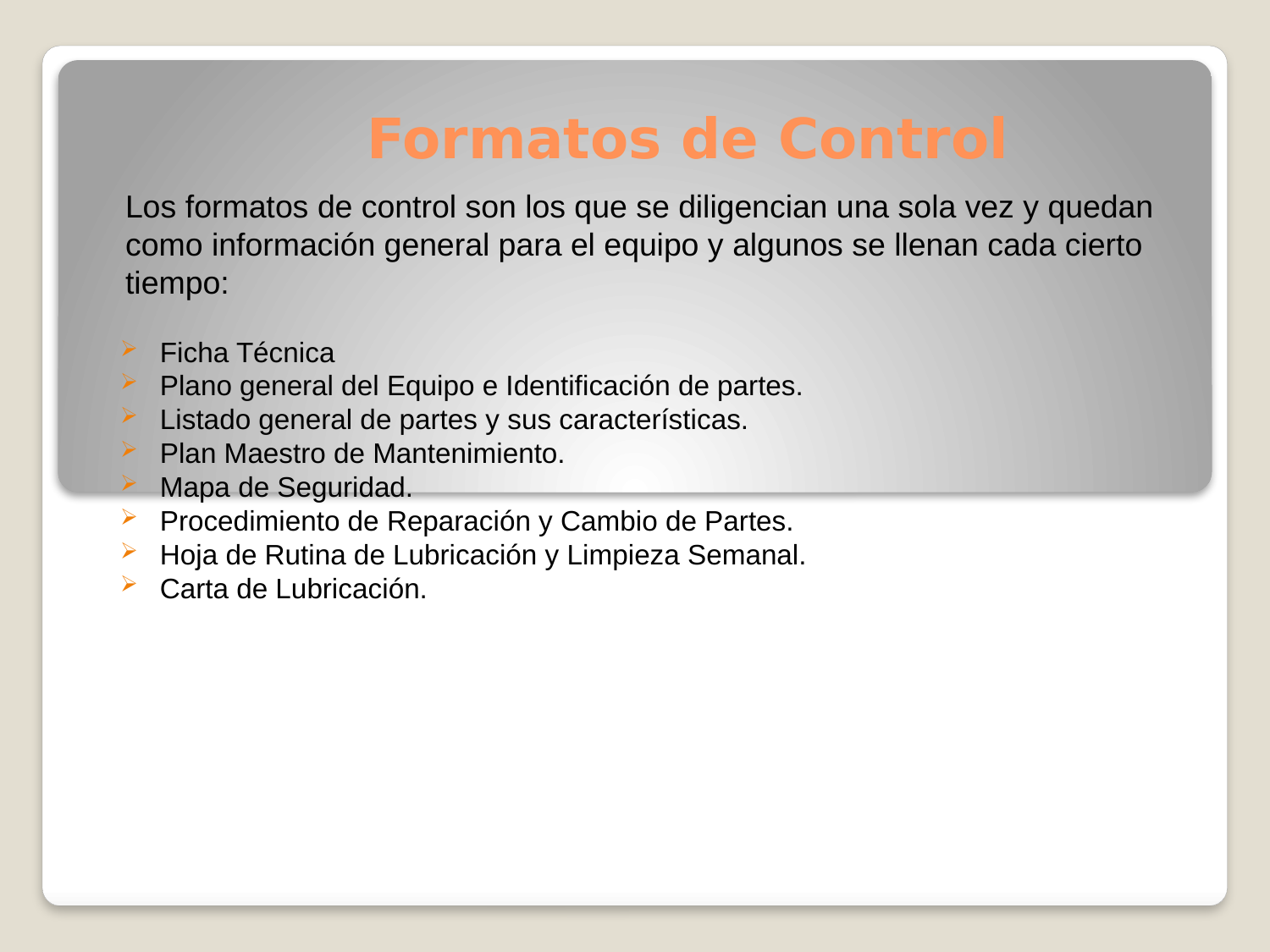

# Formatos de Control
Los formatos de control son los que se diligencian una sola vez y quedan como información general para el equipo y algunos se llenan cada cierto tiempo:

Ficha Técnica
Plano general del Equipo e Identificación de partes.
Listado general de partes y sus características.
Plan Maestro de Mantenimiento.
Mapa de Seguridad.
Procedimiento de Reparación y Cambio de Partes.
Hoja de Rutina de Lubricación y Limpieza Semanal.
Carta de Lubricación.